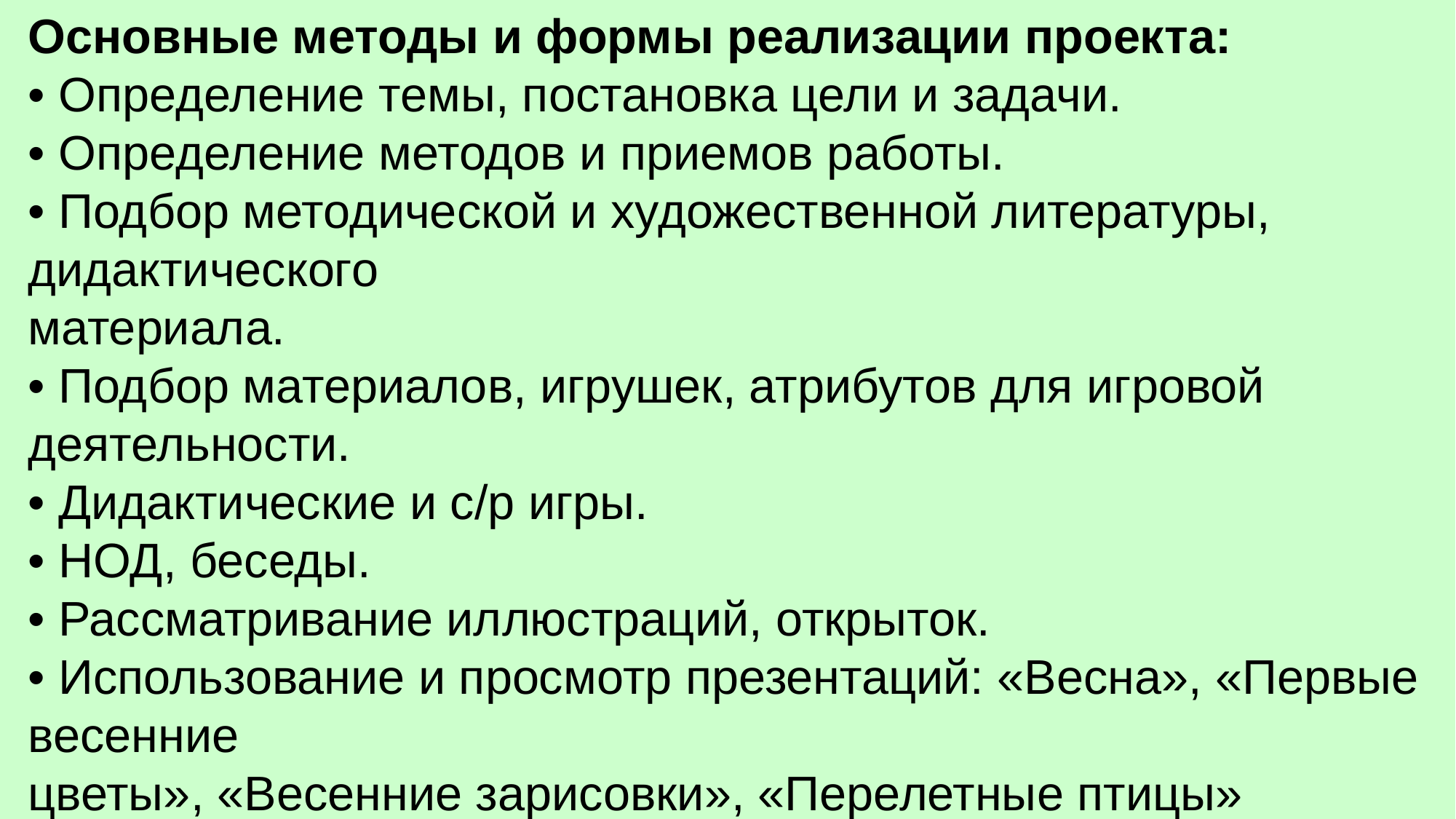

Основные методы и формы реализации проекта:
• Определение темы, постановка цели и задачи.
• Определение методов и приемов работы.
• Подбор методической и художественной литературы, дидактического
материала.
• Подбор материалов, игрушек, атрибутов для игровой деятельности.
• Дидактические и с/р игры.
• НОД, беседы.
• Рассматривание иллюстраций, открыток.
• Использование и просмотр презентаций: «Весна», «Первые весенние
цветы», «Весенние зарисовки», «Перелетные птицы» (ноутбук)
• Составление перспективного плана.